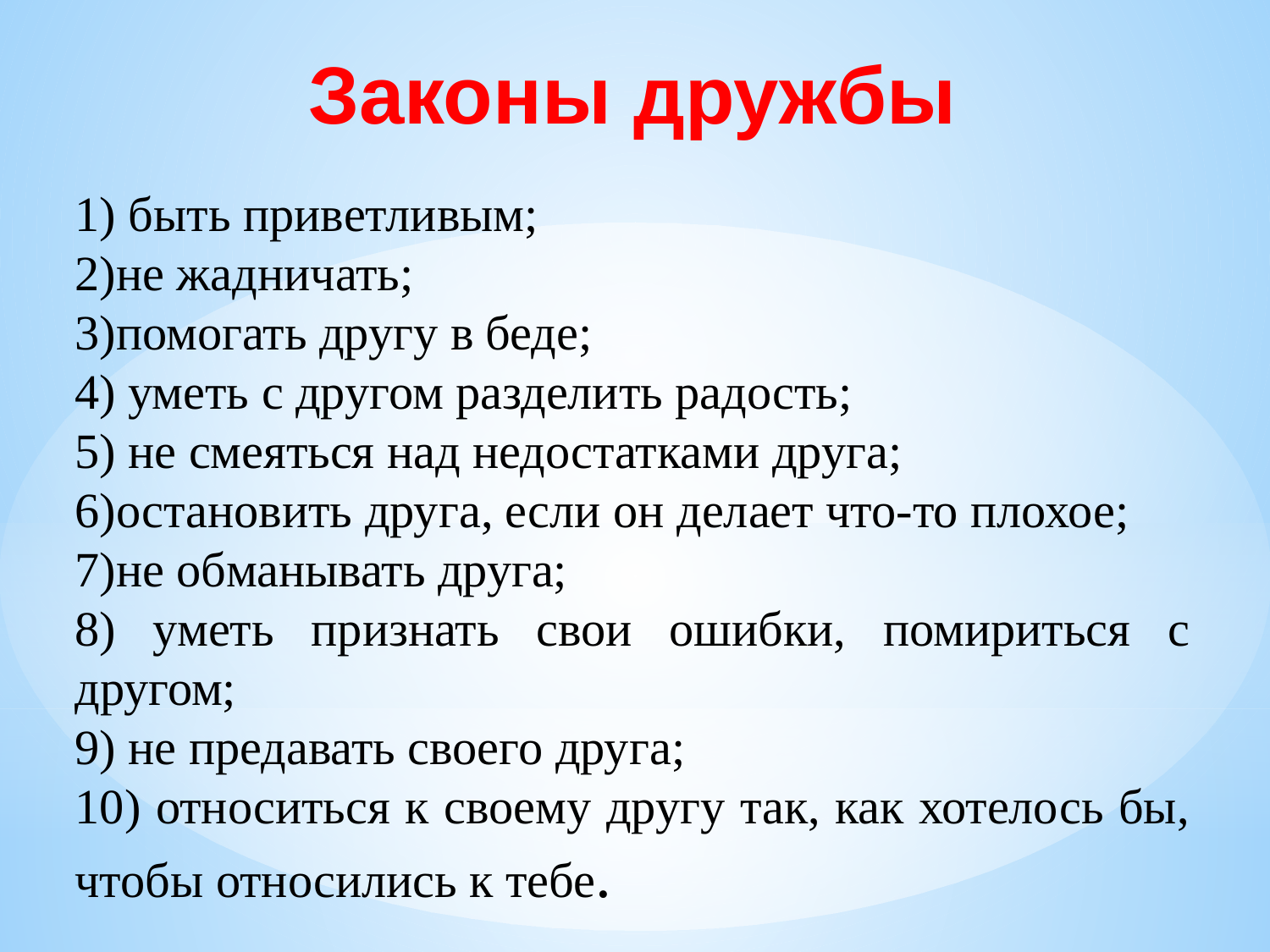

# Законы дружбы
1) быть приветливым;
2)не жадничать;
3)помогать другу в беде;
4) уметь с другом разделить радость;
5) не смеяться над недостатками друга;
6)остановить друга, если он делает что-то плохое;
7)не обманывать друга;
8) уметь признать свои ошибки, помириться с другом;
9) не предавать своего друга;
10) относиться к своему другу так, как хотелось бы, чтобы относились к тебе.